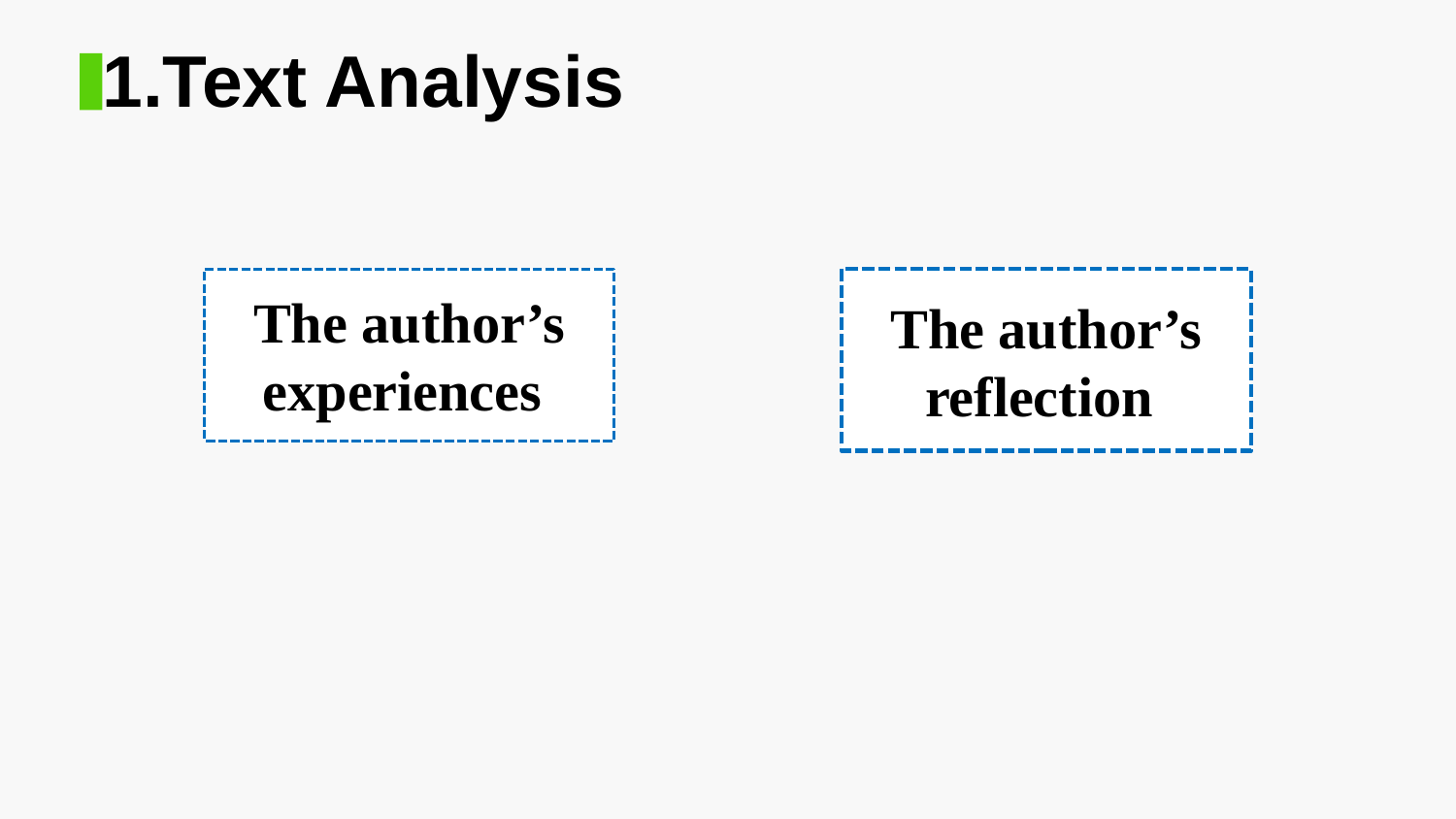

1.Text Analysis

The author’s experiences
The author’s reflection